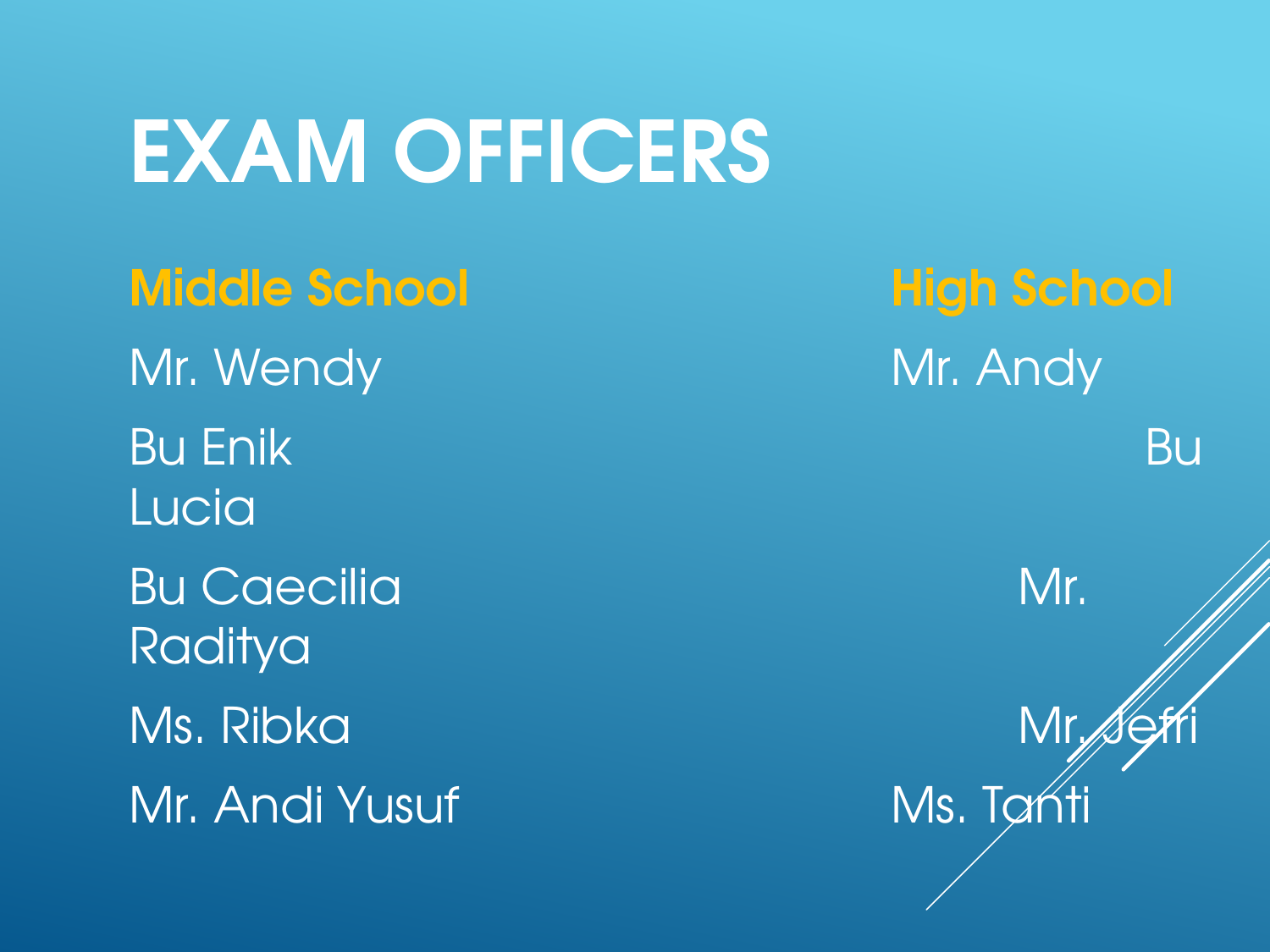

# Exam Officers
Middle School				High School
Mr. Wendy					Mr. Andy
Bu Enik							Bu Lucia
Bu Caecilia					Mr. Raditya
Ms. Ribka 						Mr. Jefri
Mr. Andi Yusuf 		 		Ms. Tanti